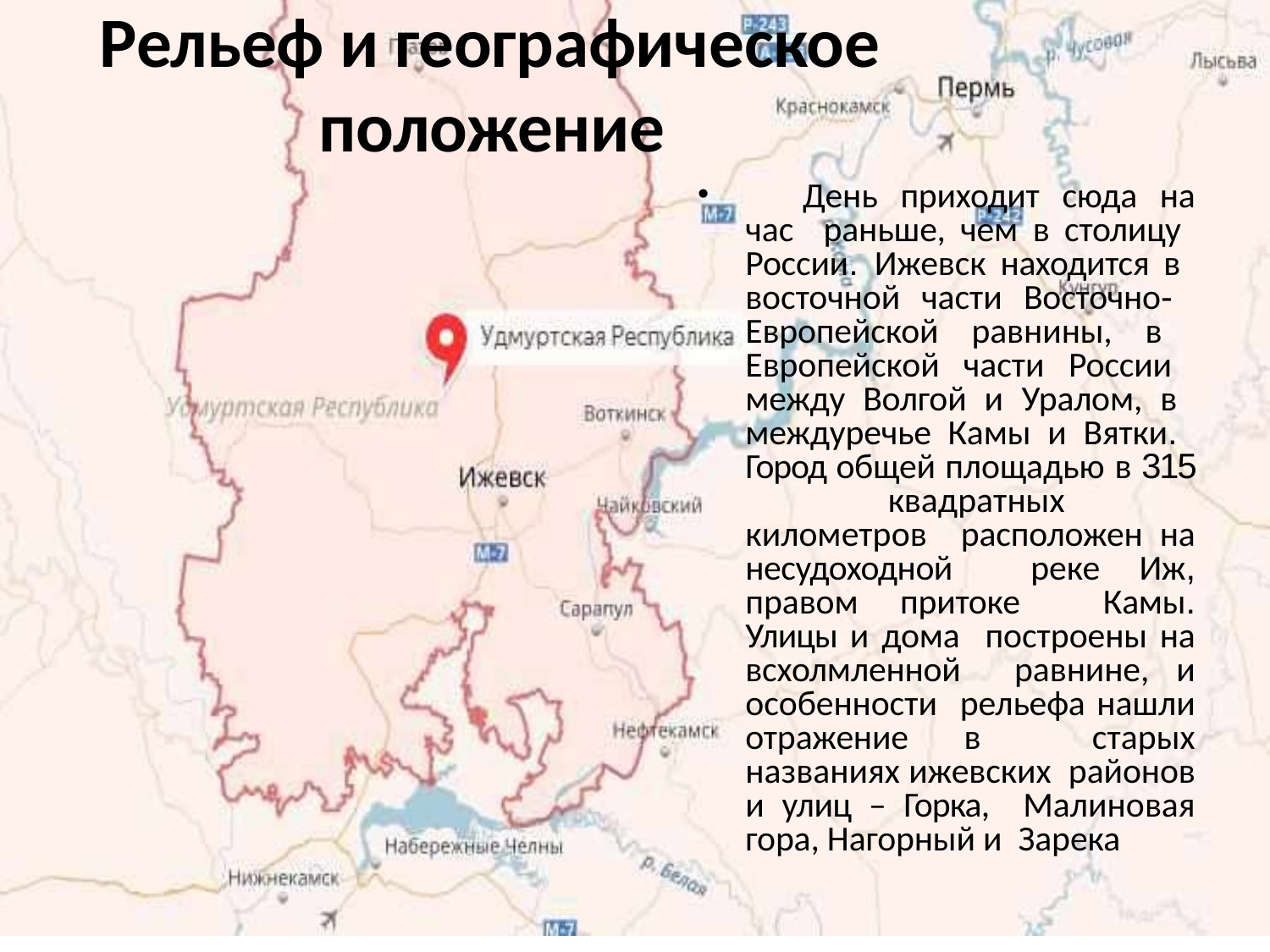

# Рельеф и географическое  положение
	День приходит сюда на час  раньше, чем в столицу  России. Ижевск находится в  восточной части Восточно-  Европейской равнины, в  Европейской части России  между Волгой и Уралом, в  междуречье Камы и Вятки.  Город общей площадью в 315  квадратных	километров  расположен на несудоходной  реке Иж, правом притоке  Камы. Улицы и дома  построены на всхолмленной  равнине, и особенности  рельефа нашли отражение в  старых названиях ижевских  районов и улиц – Горка,  Малиновая гора, Нагорный и  Зарека